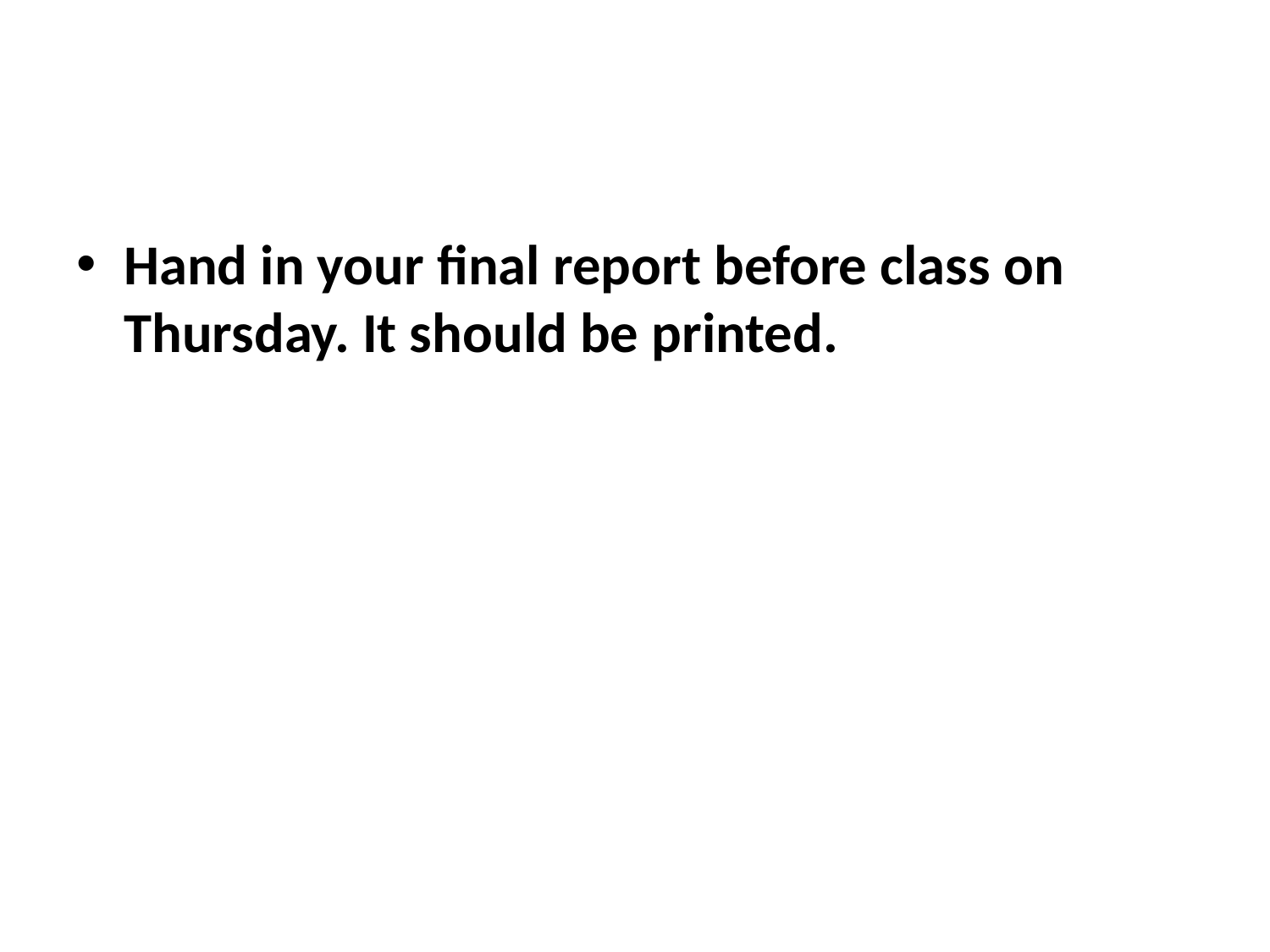

#
Hand in your final report before class on Thursday. It should be printed.